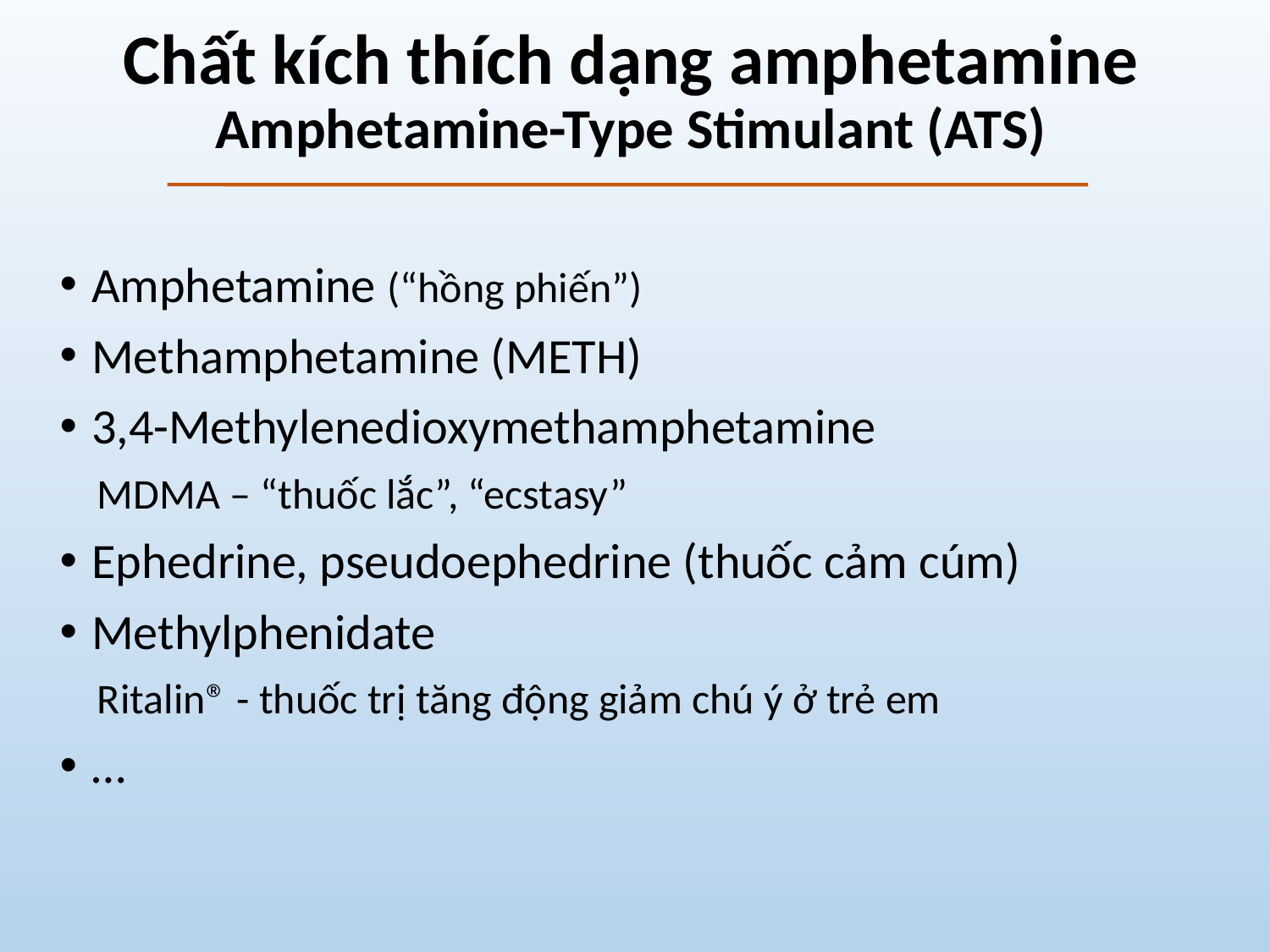

# Chất kích thích dạng amphetamine Amphetamine-Type Stimulant (ATS)
Amphetamine (“hồng phiến”)
Methamphetamine (METH)
3,4-Methylenedioxymethamphetamine
MDMA – “thuốc lắc”, “ecstasy”
Ephedrine, pseudoephedrine (thuốc cảm cúm)
Methylphenidate
Ritalin® - thuốc trị tăng động giảm chú ý ở trẻ em
…